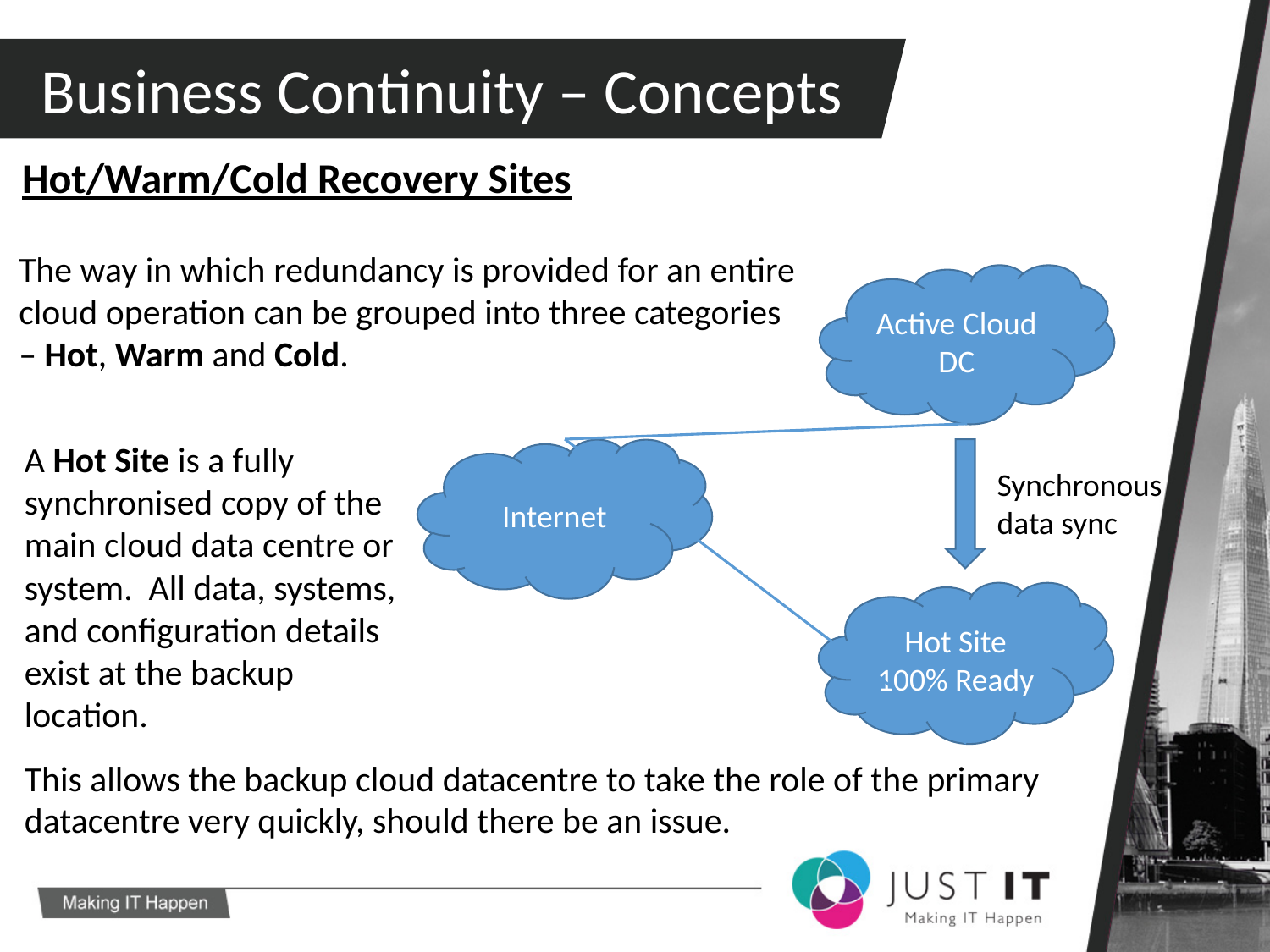

Business Continuity – Concepts
Hot/Warm/Cold Recovery Sites
The way in which redundancy is provided for an entire cloud operation can be grouped into three categories – Hot, Warm and Cold.
Active Cloud DC
A Hot Site is a fully synchronised copy of the main cloud data centre or system.  All data, systems, and configuration details exist at the backup location.
Internet

Synchronous data sync
Hot Site 100% Ready
This allows the backup cloud datacentre to take the role of the primary datacentre very quickly, should there be an issue.